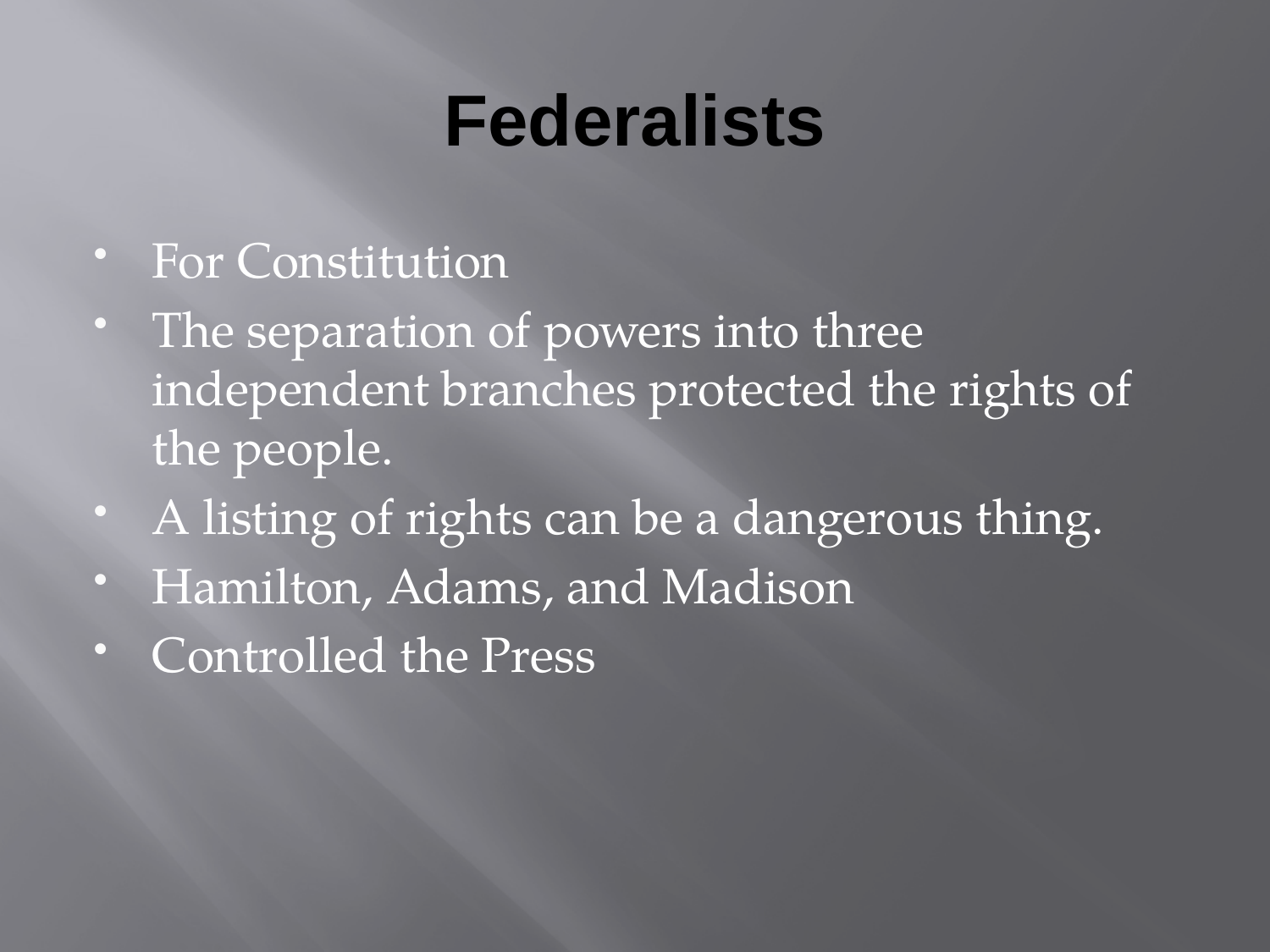

# Federalists
For Constitution
The separation of powers into three independent branches protected the rights of the people.
A listing of rights can be a dangerous thing.
Hamilton, Adams, and Madison
Controlled the Press